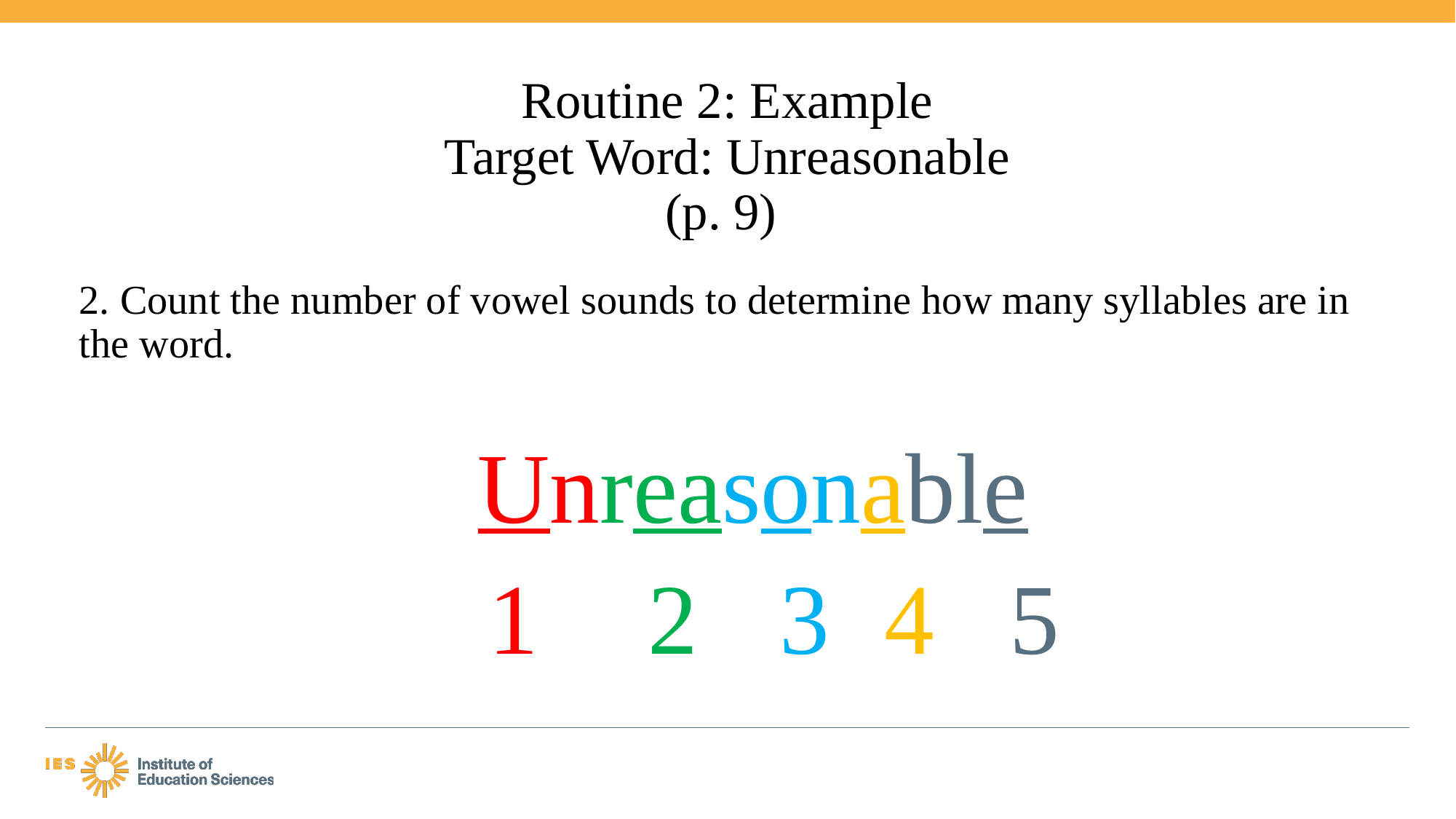

# Routine 2: Example Target Word: Unreasonable (p. 9)
2. Count the number of vowel sounds to determine how many syllables are in the word.

  Unreasonable
                  1    2   3  4   5